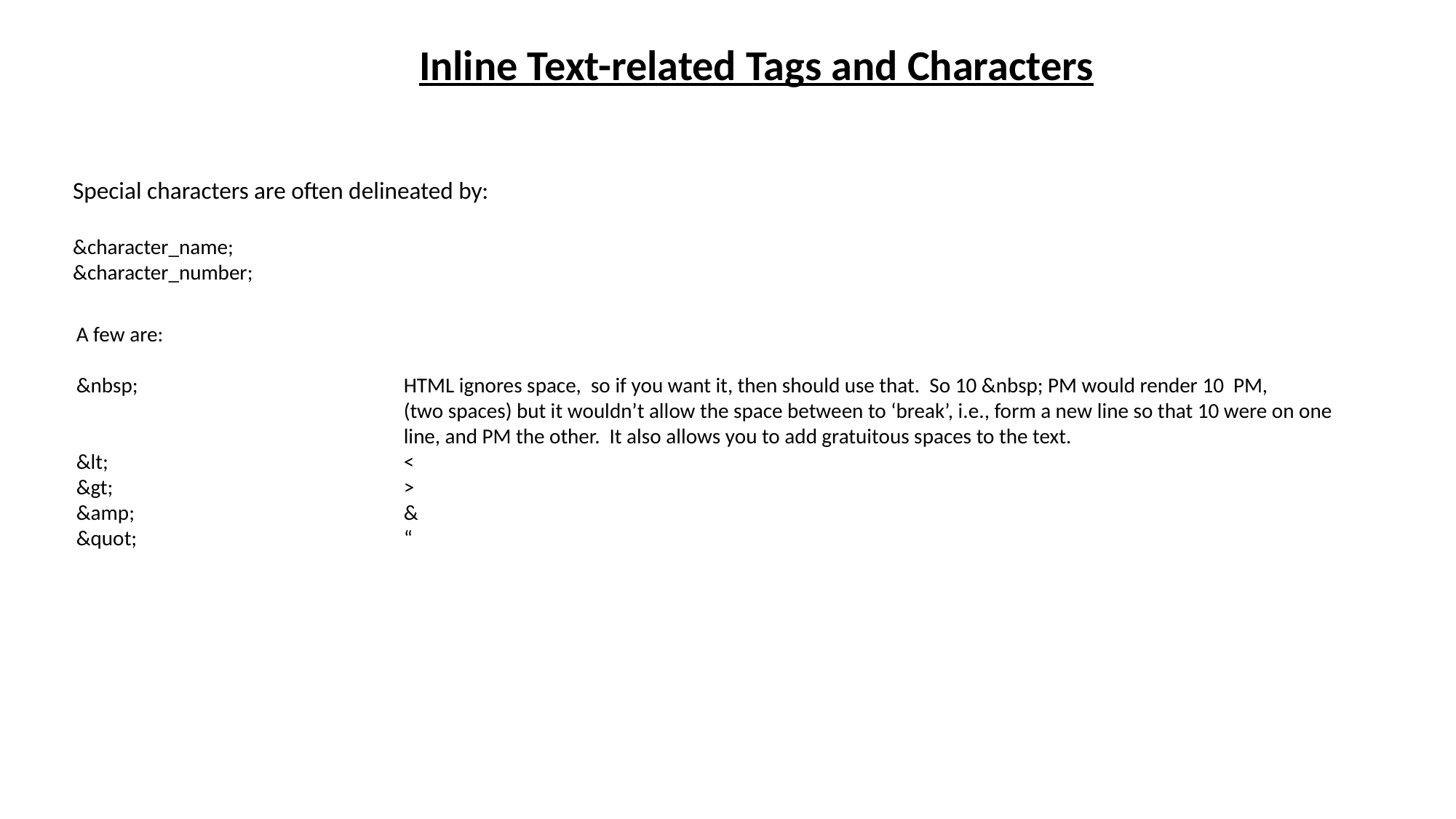

Inline Text-related Tags and Characters
Special characters are often delineated by:

&character_name;
&character_number;
A few are:

&nbsp;			HTML ignores space,  so if you want it, then should use that.  So 10 &nbsp; PM would render 10  PM,
			(two spaces) but it wouldn’t allow the space between to ‘break’, i.e., form a new line so that 10 were on one
			line, and PM the other.  It also allows you to add gratuitous spaces to the text.
&lt;			<
&gt;			>
&amp;			&
&quot;			“